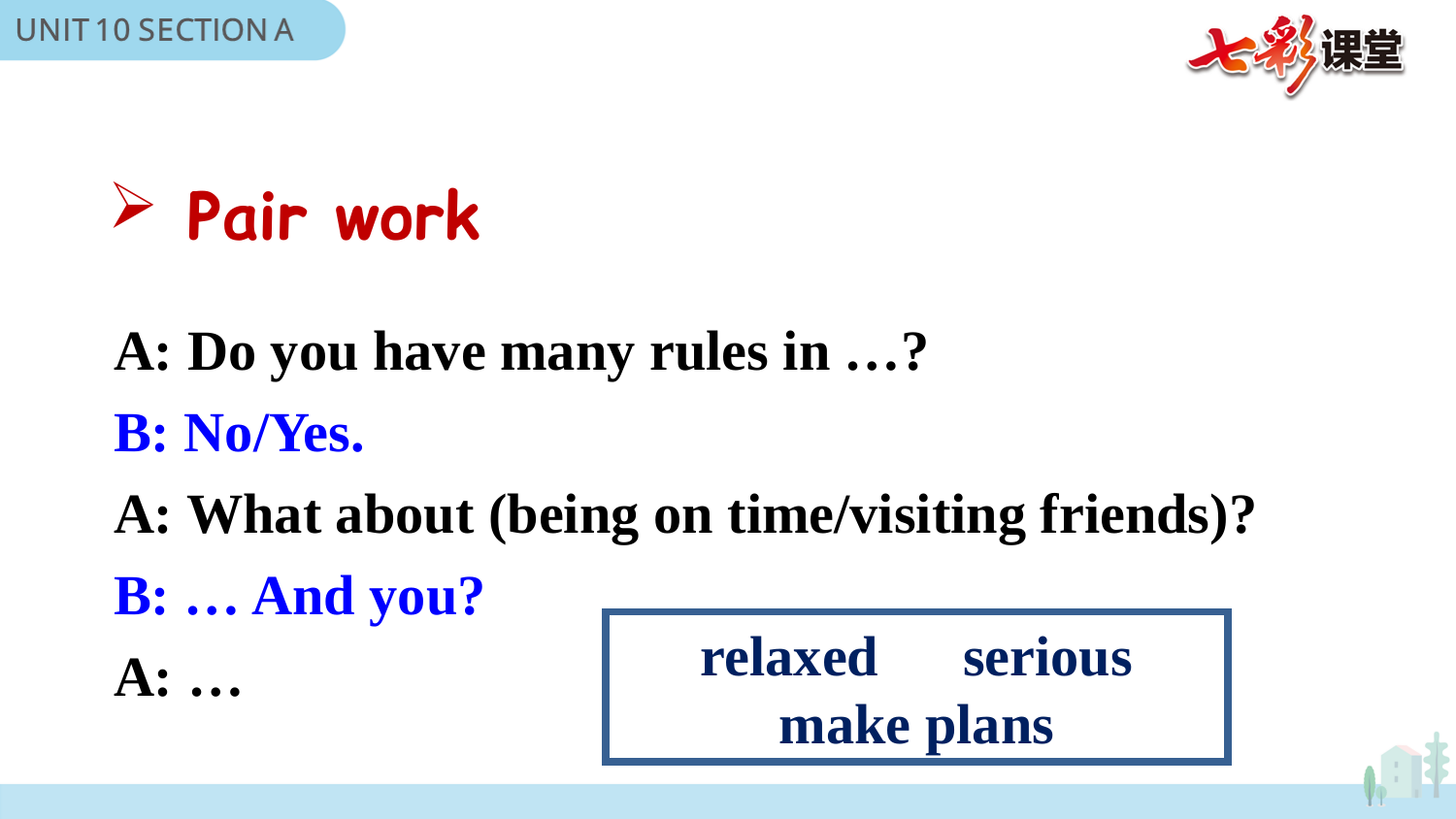

Pair work
A: Do you have many rules in …?
B: No/Yes.
A: What about (being on time/visiting friends)?
B: … And you?
A: …
relaxed      serious
make plans